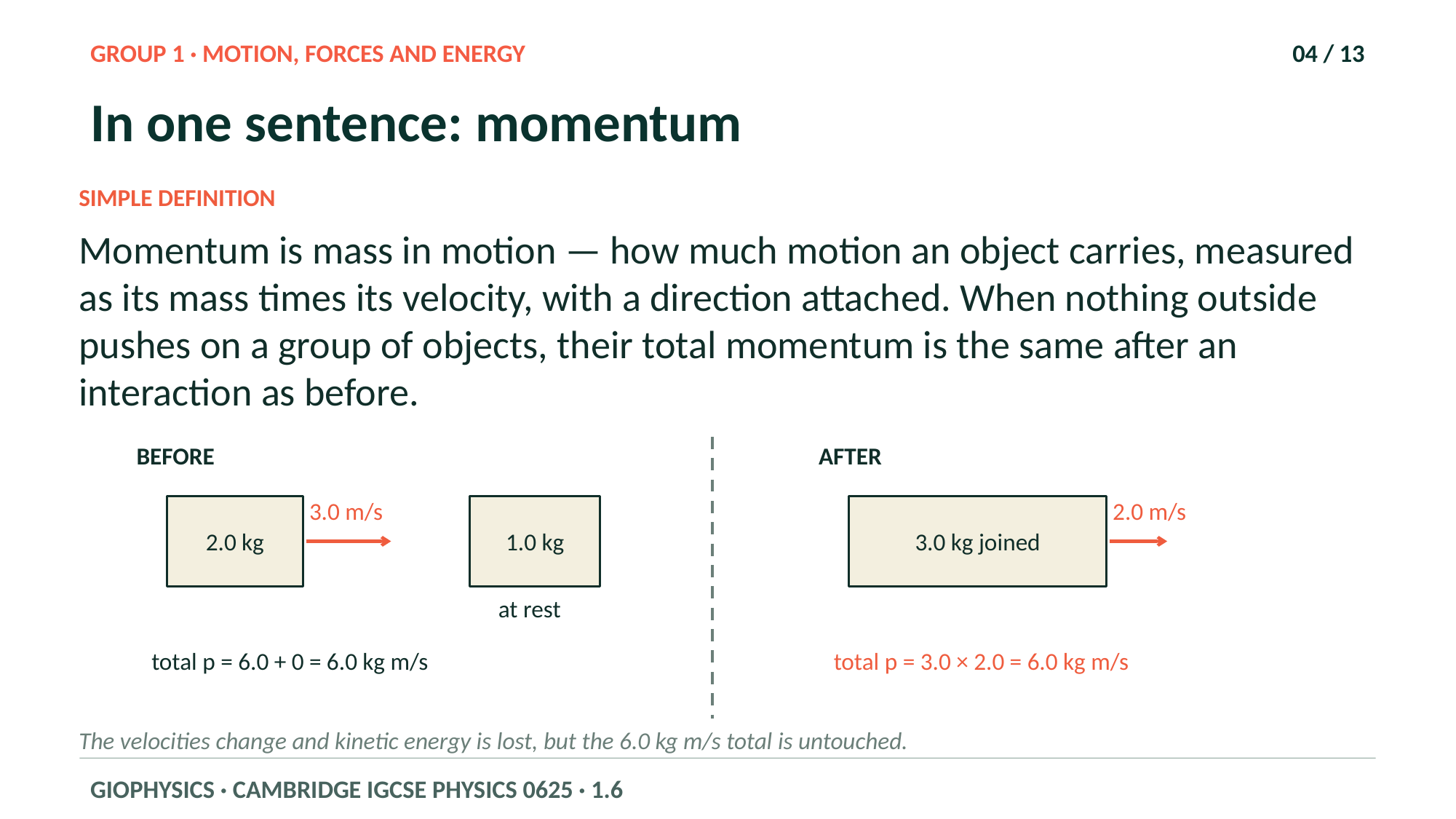

GROUP 1 · MOTION, FORCES AND ENERGY
04 / 13
In one sentence: momentum
SIMPLE DEFINITION
Momentum is mass in motion — how much motion an object carries, measured as its mass times its velocity, with a direction attached. When nothing outside pushes on a group of objects, their total momentum is the same after an interaction as before.
BEFORE
AFTER
2.0 kg
3.0 m/s
1.0 kg
3.0 kg joined
2.0 m/s
at rest
total p = 6.0 + 0 = 6.0 kg m/s
total p = 3.0 × 2.0 = 6.0 kg m/s
The velocities change and kinetic energy is lost, but the 6.0 kg m/s total is untouched.

GIOPHYSICS · CAMBRIDGE IGCSE PHYSICS 0625 · 1.6